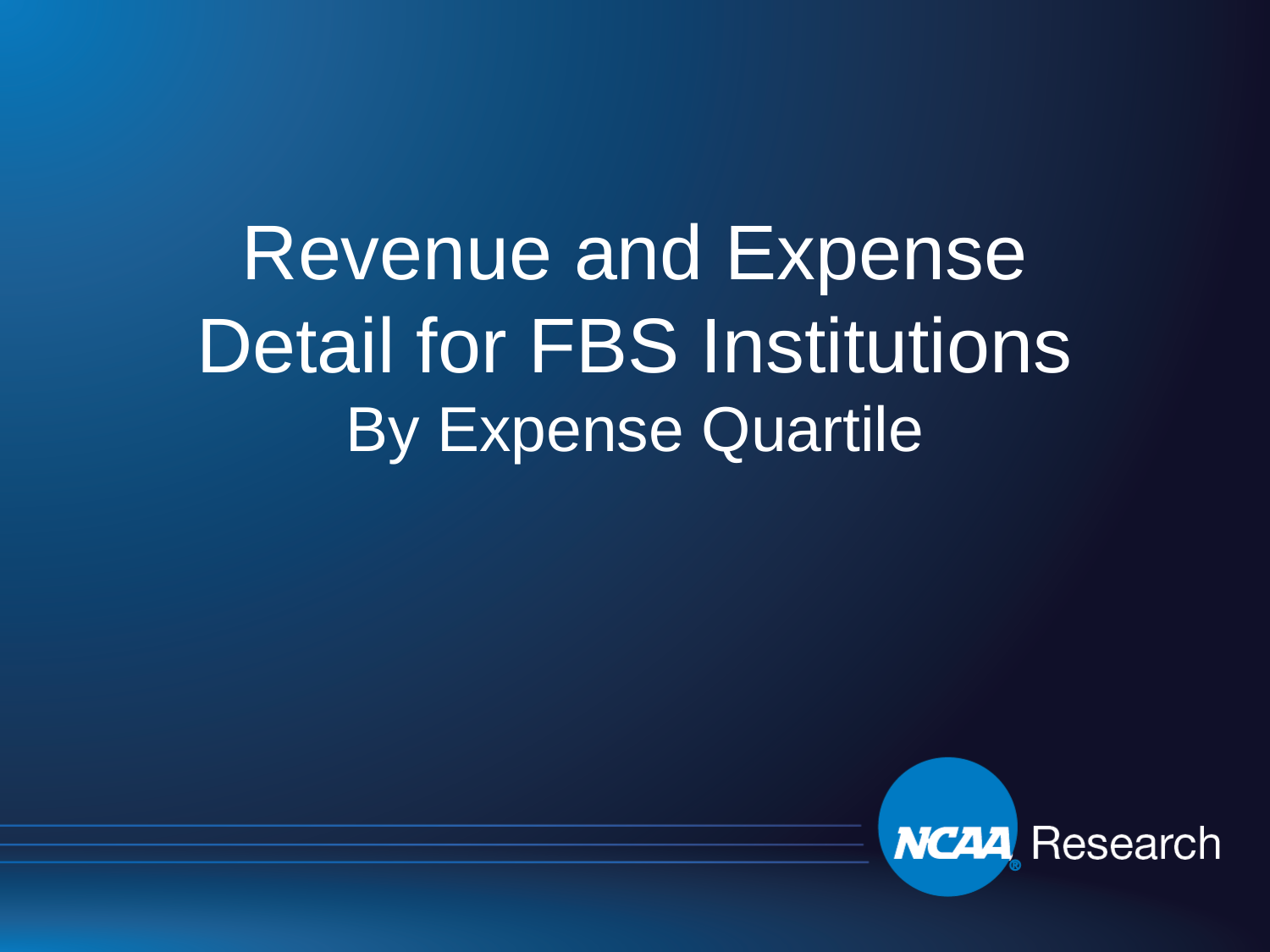

# Revenue and Expense Detail for FBS Institutions By Expense Quartile